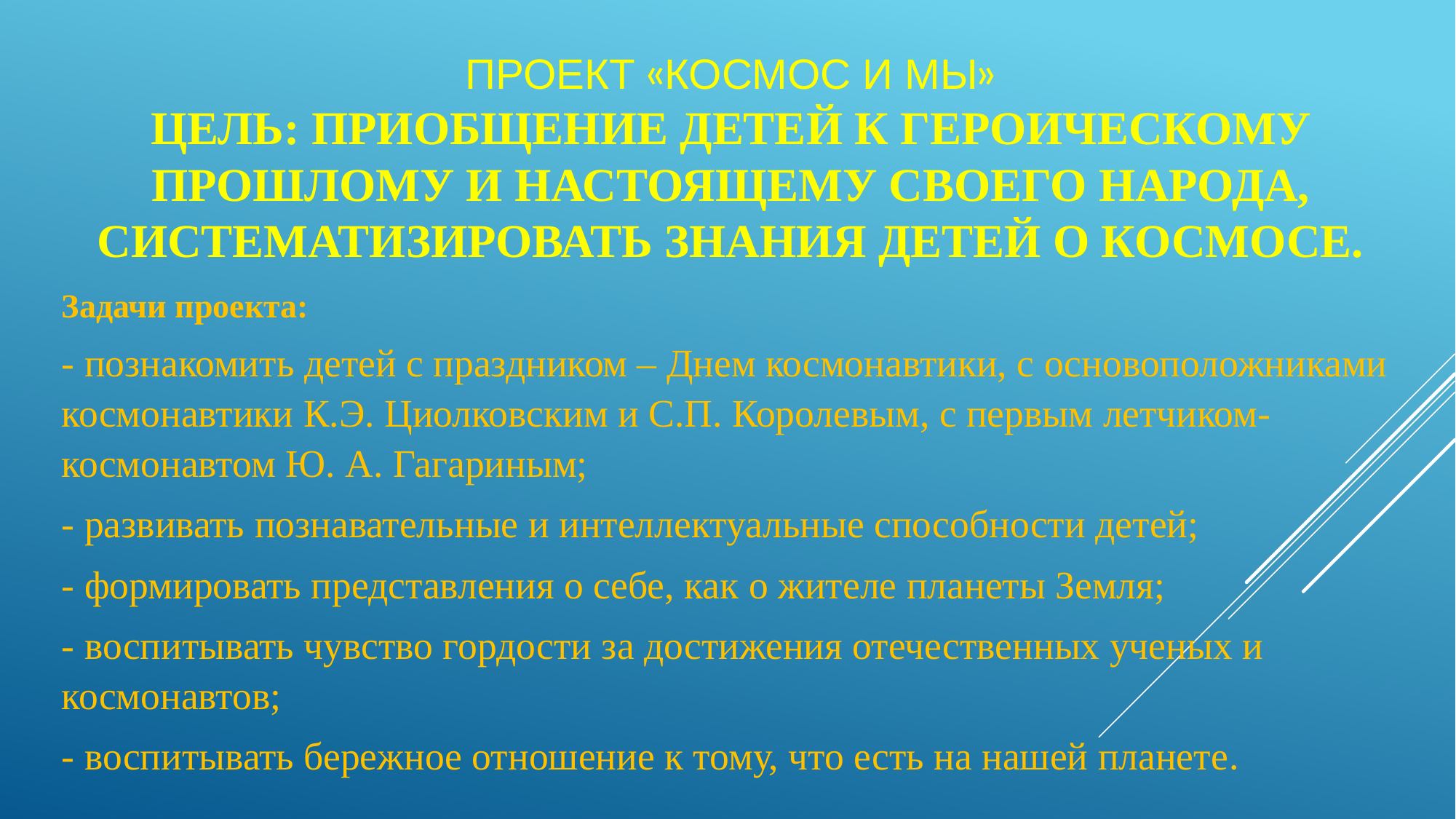

# Проект «Космос и мы» Цель: приобщение детей к героическому прошлому и настоящему своего народа, систематизировать знания детей о космосе.
Задачи проекта:
- познакомить детей с праздником – Днем космонавтики, с основоположниками космонавтики К.Э. Циолковским и С.П. Королевым, с первым летчиком-космонавтом Ю. А. Гагариным;
- развивать познавательные и интеллектуальные способности детей;
- формировать представления о себе, как о жителе планеты Земля;
- воспитывать чувство гордости за достижения отечественных ученых и космонавтов;
- воспитывать бережное отношение к тому, что есть на нашей планете.